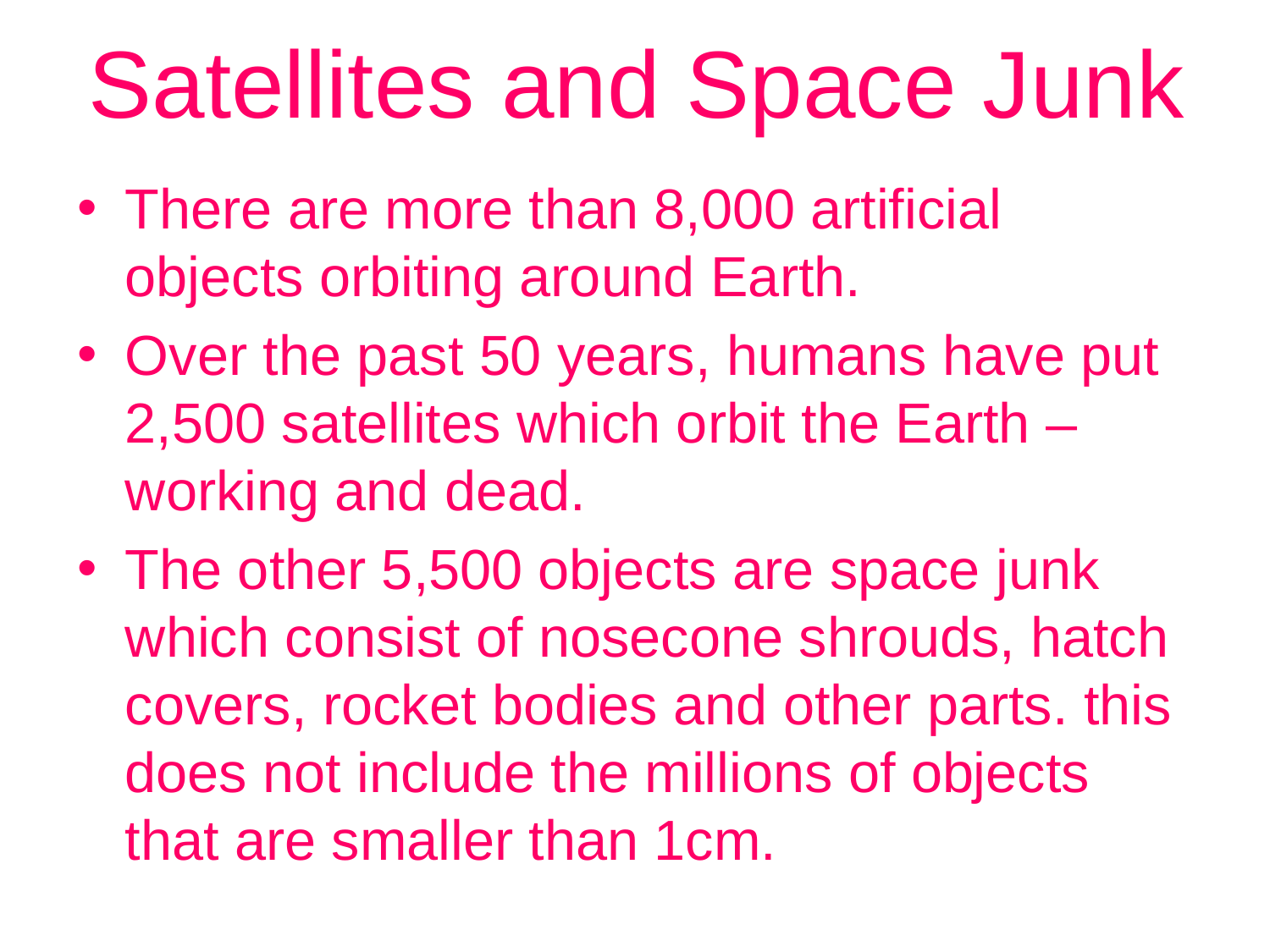

# Satellites and Space Junk
There are more than 8,000 artificial objects orbiting around Earth.
Over the past 50 years, humans have put 2,500 satellites which orbit the Earth – working and dead.
The other 5,500 objects are space junk which consist of nosecone shrouds, hatch covers, rocket bodies and other parts. this does not include the millions of objects that are smaller than 1cm.